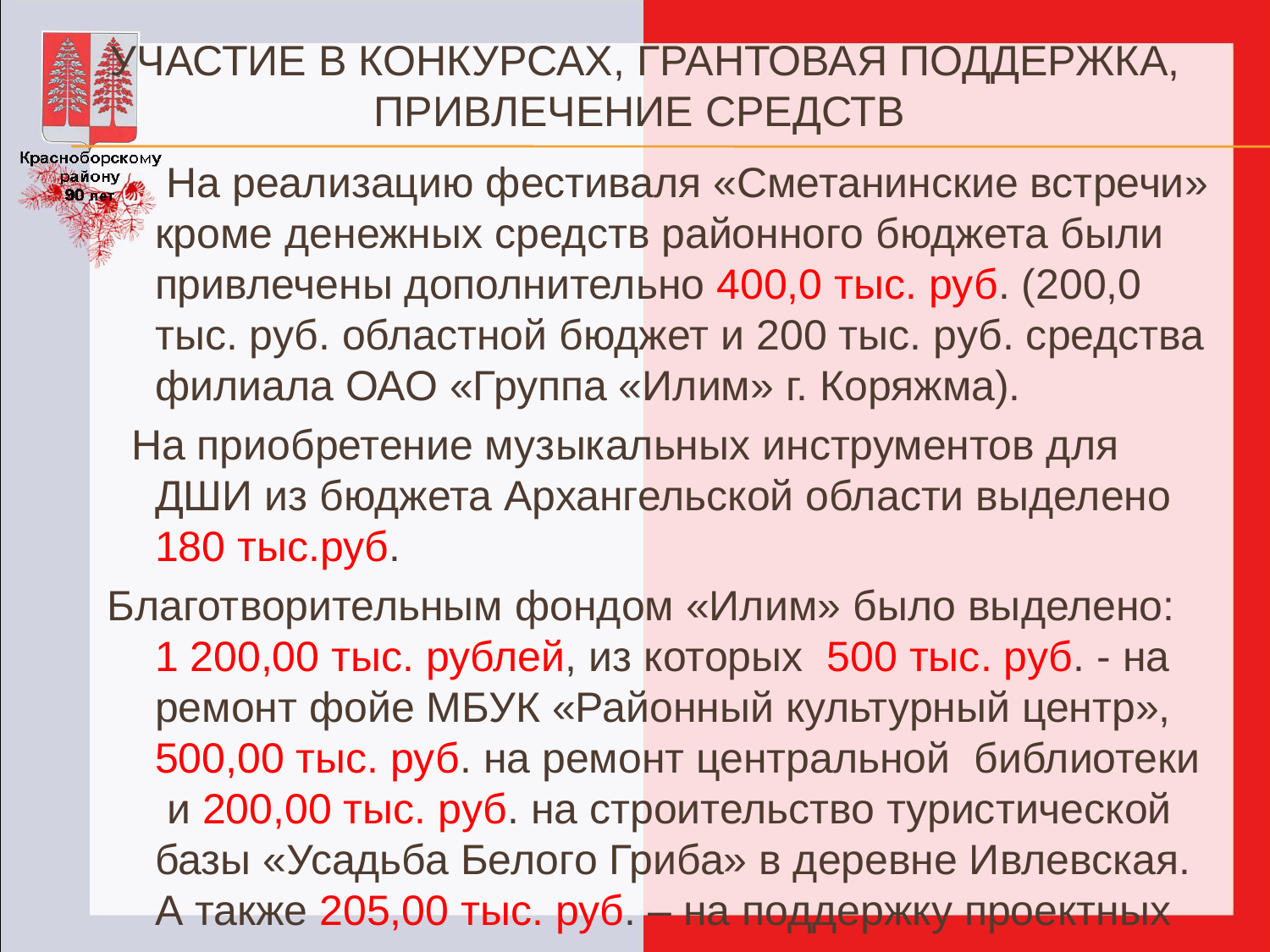

# Участие в конкурсах, грантовая поддержка, привлечение средств
     На реализацию фестиваля «Сметанинские встречи» кроме денежных средств районного бюджета были привлечены дополнительно 400,0 тыс. руб. (200,0 тыс. руб. областной бюджет и 200 тыс. руб. средства филиала ОАО «Группа «Илим» г. Коряжма).
  На приобретение музыкальных инструментов для ДШИ из бюджета Архангельской области выделено 180 тыс.руб.
Благотворительным фондом «Илим» было выделено: 1 200,00 тыс. рублей, из которых  500 тыс. руб. - на ремонт фойе МБУК «Районный культурный центр», 500,00 тыс. руб. на ремонт центральной  библиотеки  и 200,00 тыс. руб. на строительство туристической базы «Усадьба Белого Гриба» в деревне Ивлевская.  А также 205,00 тыс. руб. – на поддержку проектных инициатив.